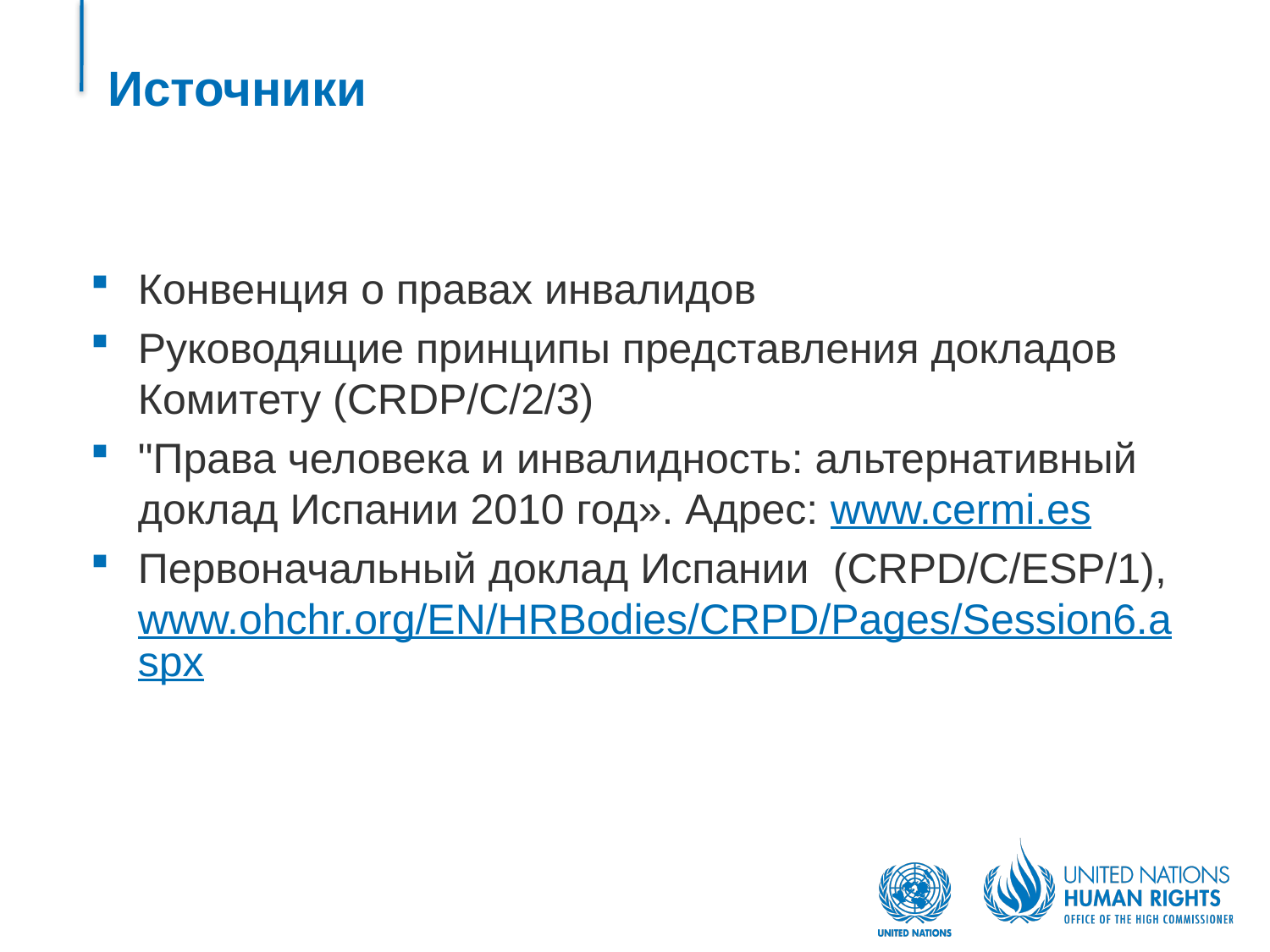

# Источники
Конвенция о правах инвалидов
Руководящие принципы представления докладов Комитету (CRDP/C/2/3)
"Права человека и инвалидность: альтернативный доклад Испании 2010 год». Адрес: www.cermi.es
Первоначальный доклад Испании  (CRPD/C/ESP/1), www.ohchr.org/EN/HRBodies/CRPD/Pages/Session6.aspx